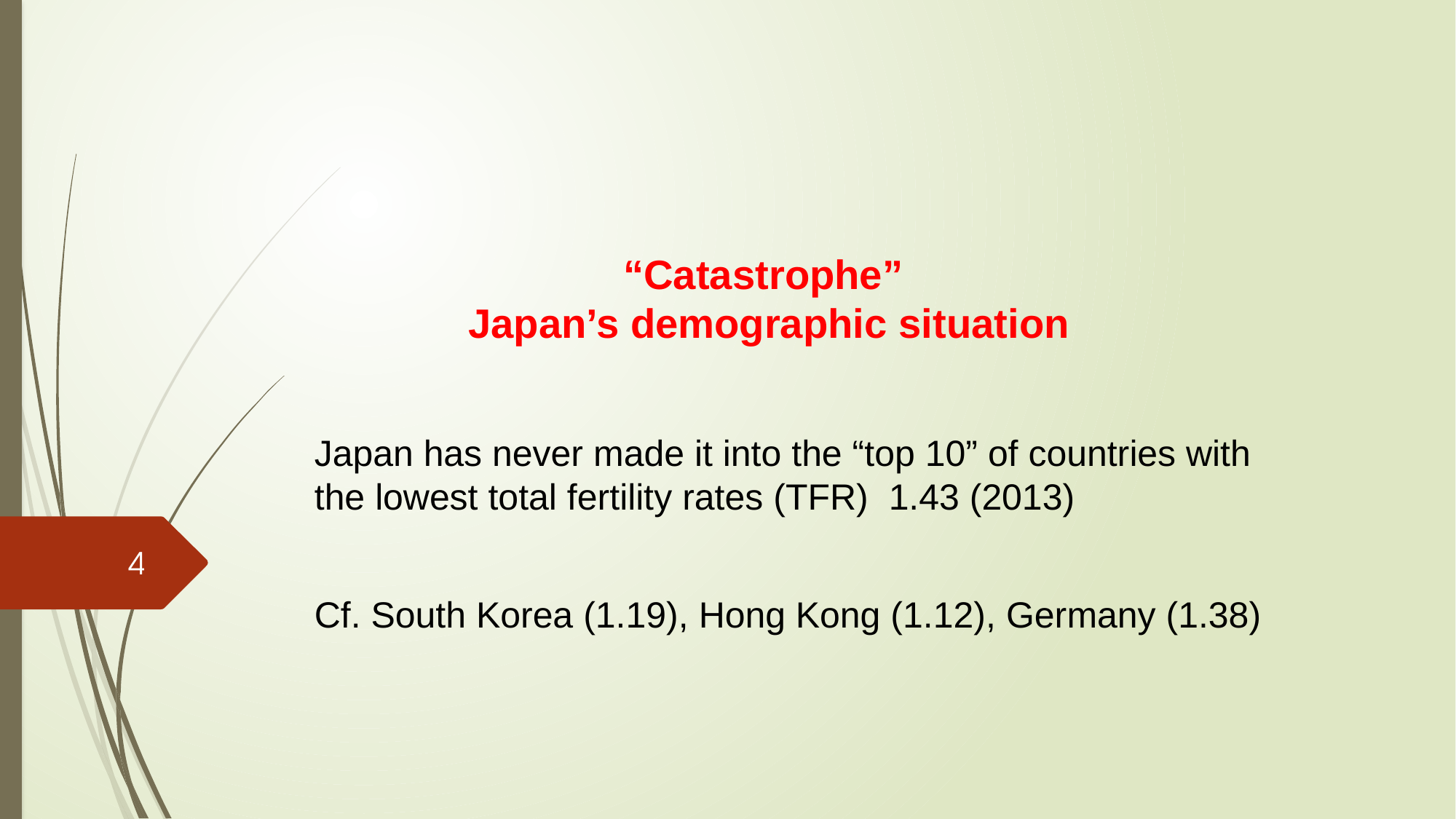

# “Catastrophe” Japan’s demographic situation
Japan has never made it into the “top 10” of countries with the lowest total fertility rates (TFR)  1.43 (2013)

Cf. South Korea (1.19), Hong Kong (1.12), Germany (1.38)
4